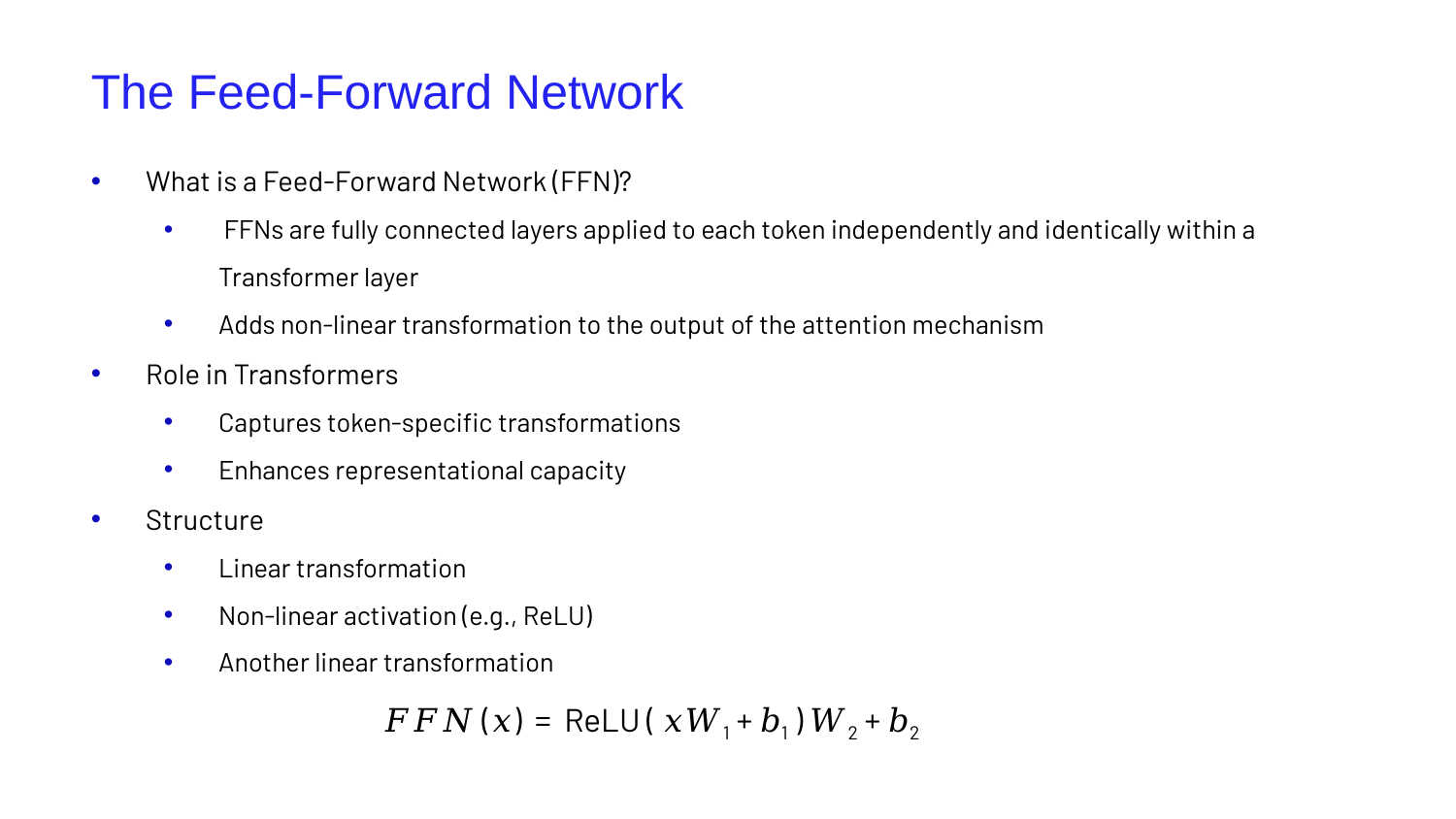

The Feed-Forward Network
What is a Feed-Forward Network (FFN)?
 FFNs are fully connected layers applied to each token independently and identically within a Transformer layer
Adds non-linear transformation to the output of the attention mechanism
Role in Transformers
Captures token-specific transformations
Enhances representational capacity
Structure
Linear transformation
Non-linear activation (e.g., ReLU)
Another linear transformation
	𝐹𝐹𝑁 (𝑥)  =  ReLU ( 𝑥𝑊1 + 𝑏1 ) 𝑊2 + 𝑏2